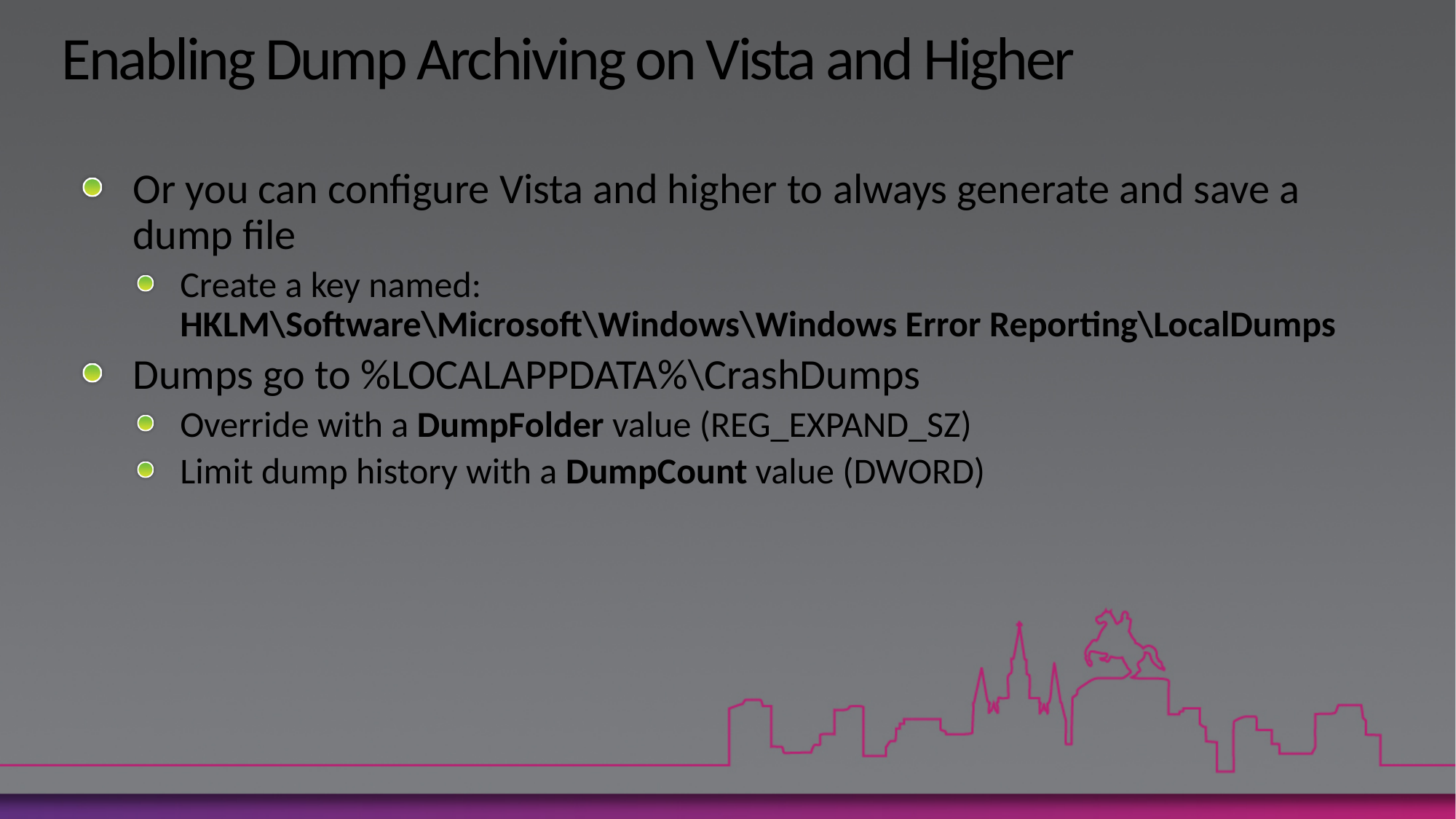

# Enabling Dump Archiving on Vista and Higher
Or you can configure Vista and higher to always generate and save a dump file
Create a key named:
HKLM\Software\Microsoft\Windows\Windows Error Reporting\LocalDumps
Dumps go to %LOCALAPPDATA%\CrashDumps
Override with a DumpFolder value (REG_EXPAND_SZ)
Limit dump history with a DumpCount value (DWORD)